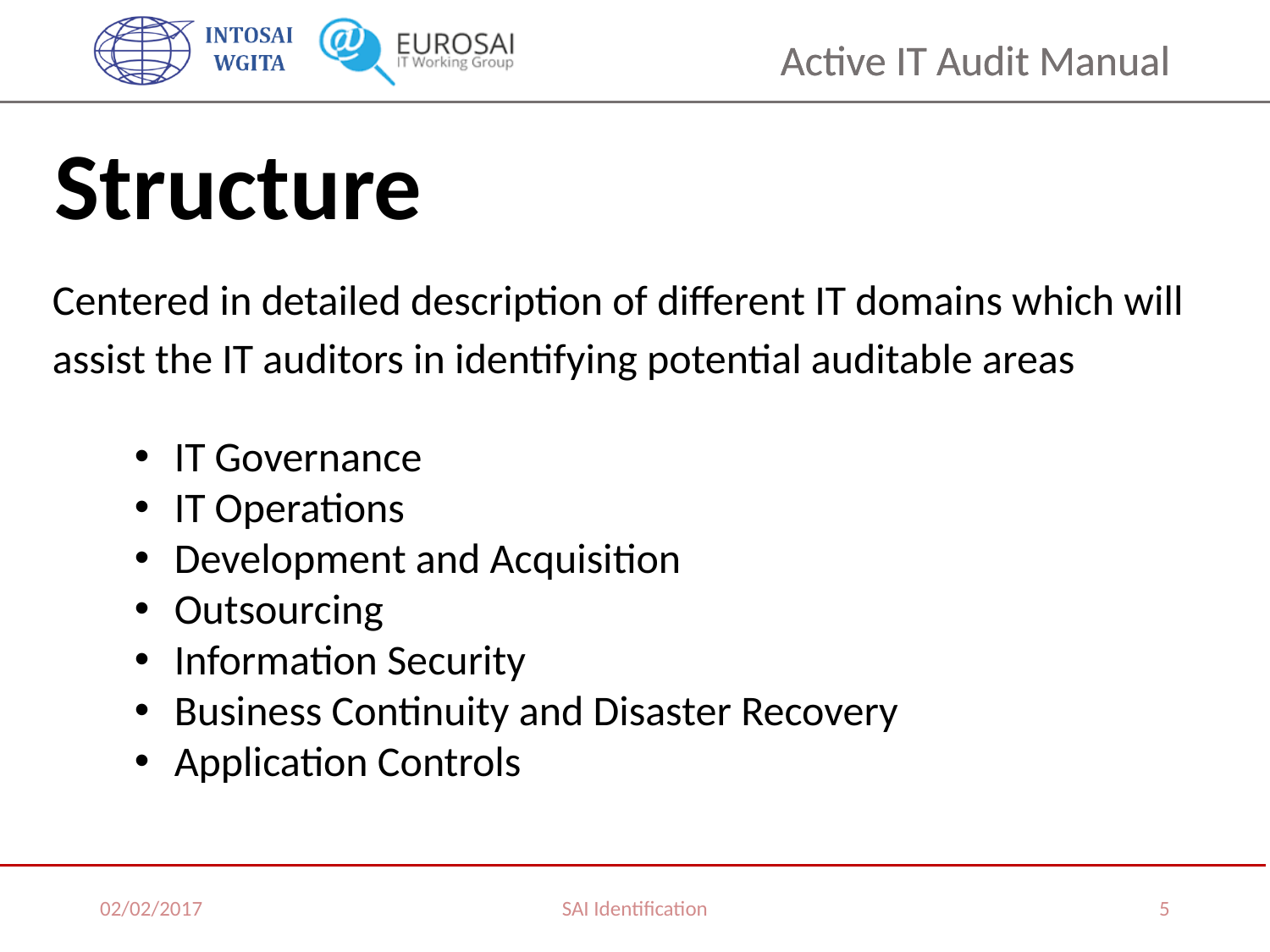

Structure
Centered in detailed description of different IT domains which will assist the IT auditors in identifying potential auditable areas
IT Governance
IT Operations
Development and Acquisition
Outsourcing
Information Security
Business Continuity and Disaster Recovery
Application Controls
02/02/2017
SAI Identification
5